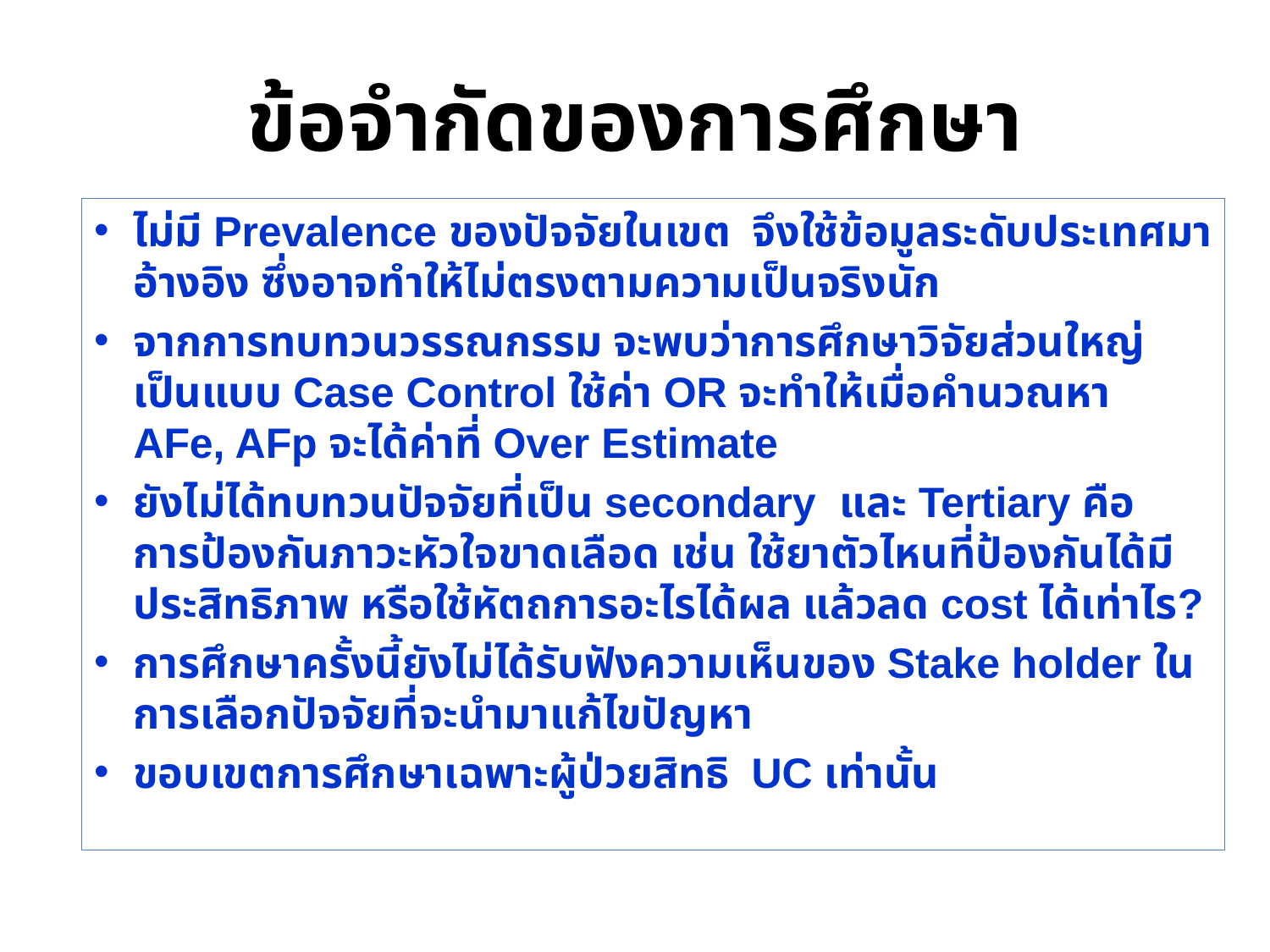

# ข้อจำกัดของการศึกษา
ไม่มี Prevalence ของปัจจัยในเขต  จึงใช้ข้อมูลระดับประเทศมาอ้างอิง ซึ่งอาจทำให้ไม่ตรงตามความเป็นจริงนัก
จากการทบทวนวรรณกรรม จะพบว่าการศึกษาวิจัยส่วนใหญ่เป็นแบบ Case Control ใช้ค่า OR จะทำให้เมื่อคำนวณหา AFe, AFp จะได้ค่าที่ Over Estimate
ยังไม่ได้ทบทวนปัจจัยที่เป็น secondary  และ Tertiary คือ การป้องกันภาวะหัวใจขาดเลือด เช่น ใช้ยาตัวไหนที่ป้องกันได้มีประสิทธิภาพ หรือใช้หัตถการอะไรได้ผล แล้วลด cost ได้เท่าไร?
การศึกษาครั้งนี้ยังไม่ได้รับฟังความเห็นของ Stake holder ในการเลือกปัจจัยที่จะนำมาแก้ไขปัญหา
ขอบเขตการศึกษาเฉพาะผู้ป่วยสิทธิ  UC เท่านั้น